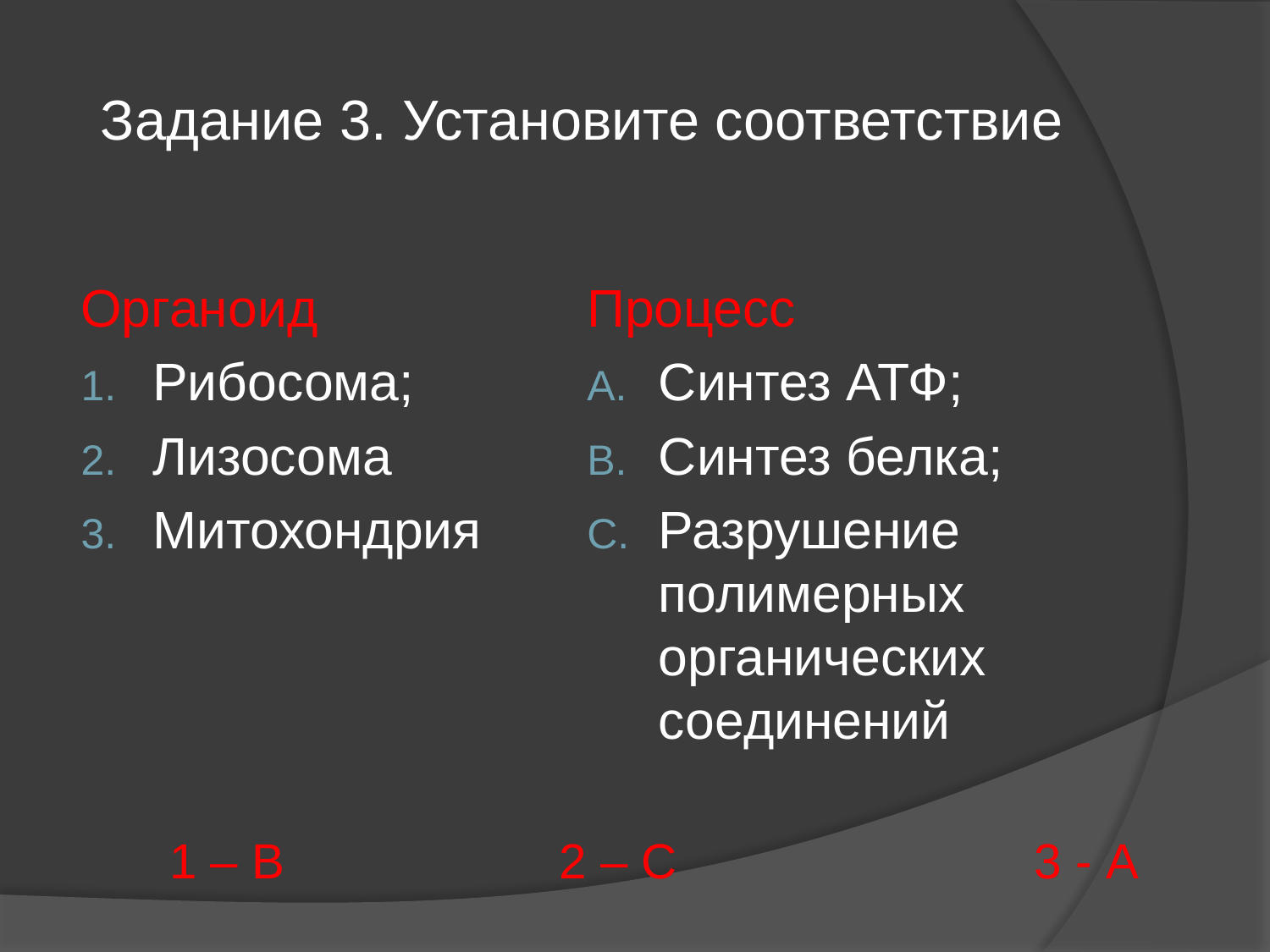

# Задание 3. Установите соответствие
Органоид
Рибосома;
Лизосома
Митохондрия

Процесс
Синтез АТФ;
Синтез белка;
Разрушение полимерных органических соединений
1 – В                    2 – С                          3 - А